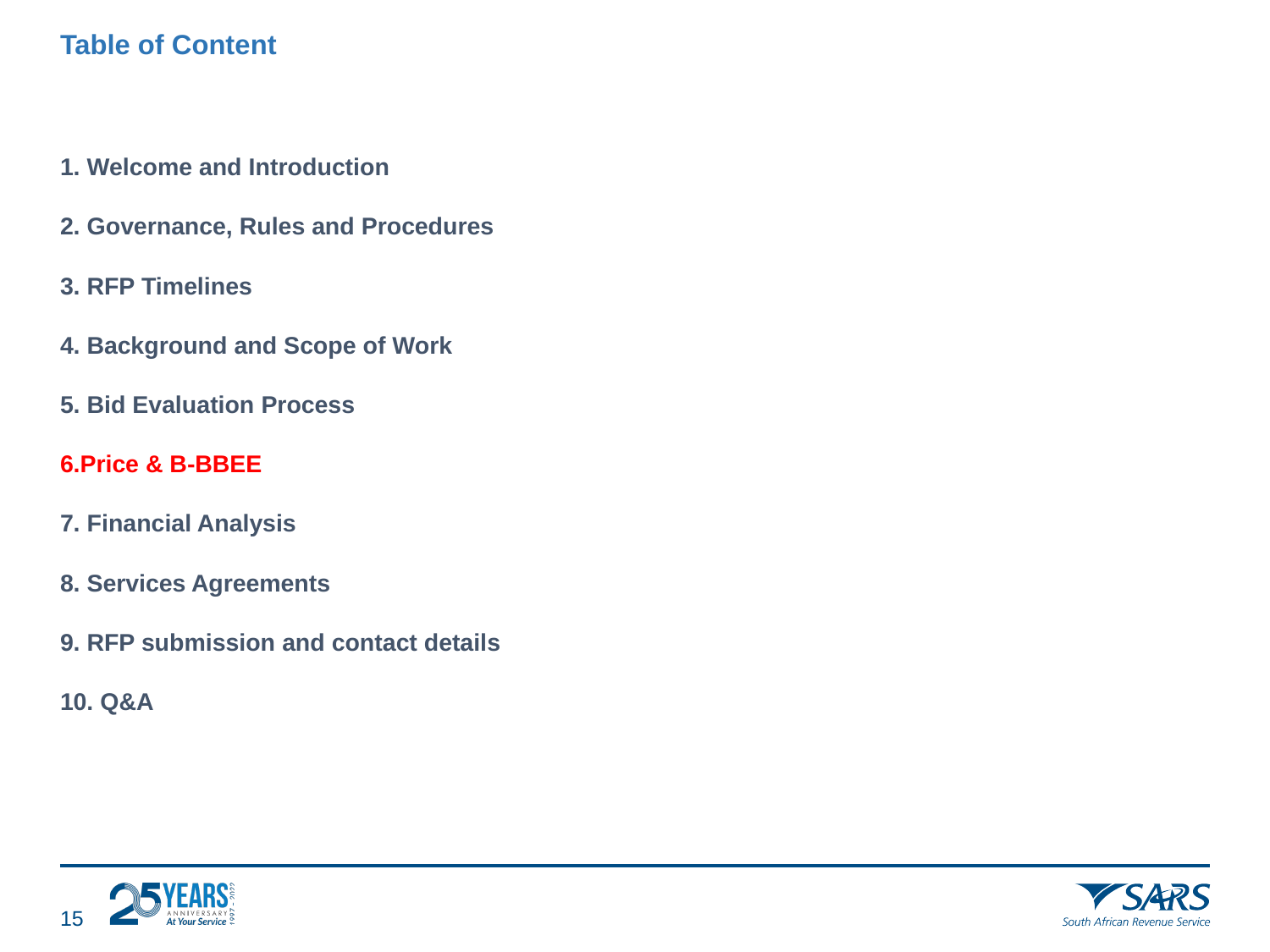

# Table of Content
1. Welcome and Introduction
2. Governance, Rules and Procedures
3. RFP Timelines
4. Background and Scope of Work
5. Bid Evaluation Process
6.Price & B-BBEE
7. Financial Analysis
8. Services Agreements
9. RFP submission and contact details
10. Q&A

15